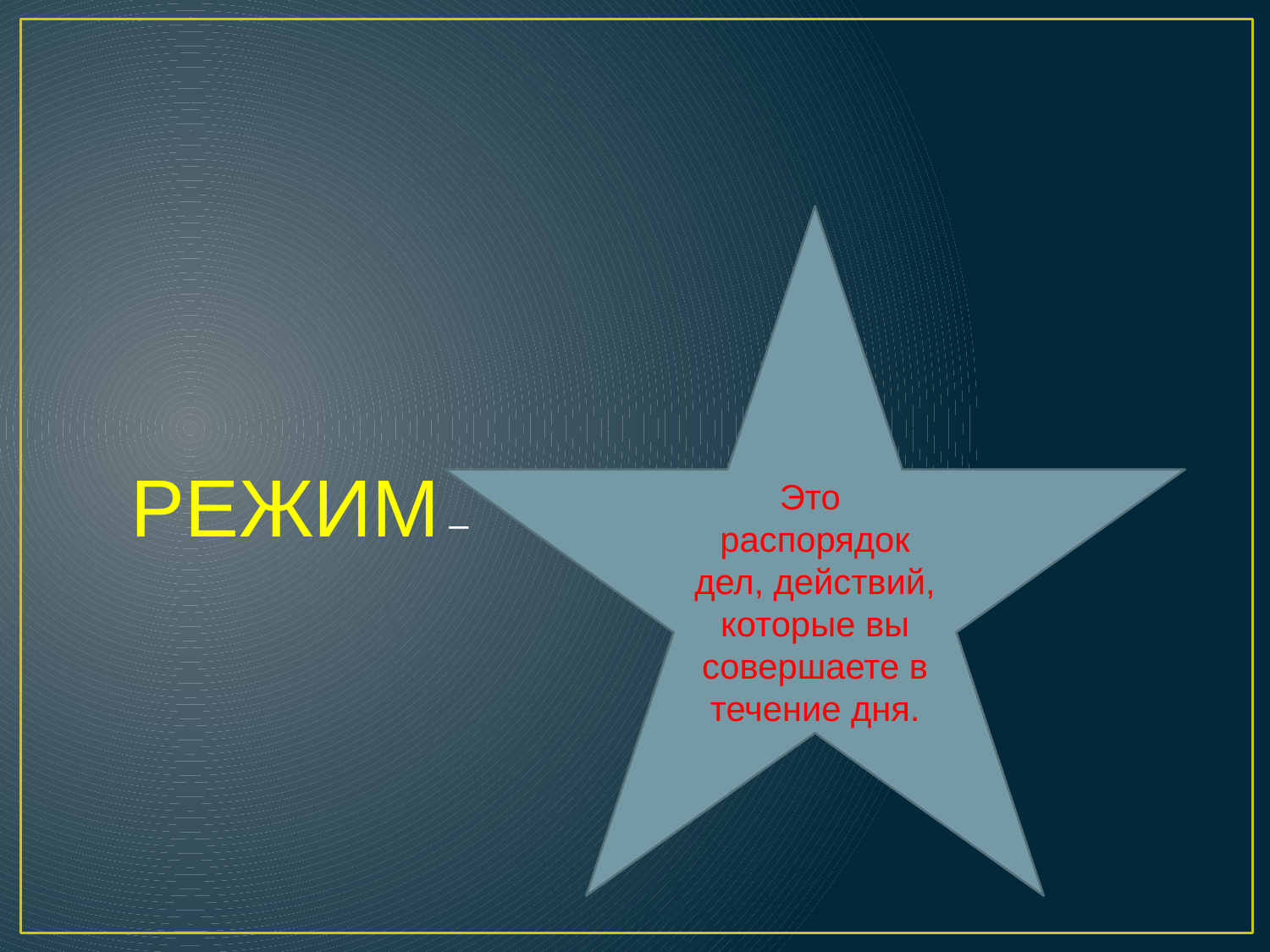

#
Это  распорядок дел, действий, которые вы совершаете в течение дня.

РЕЖИМ –